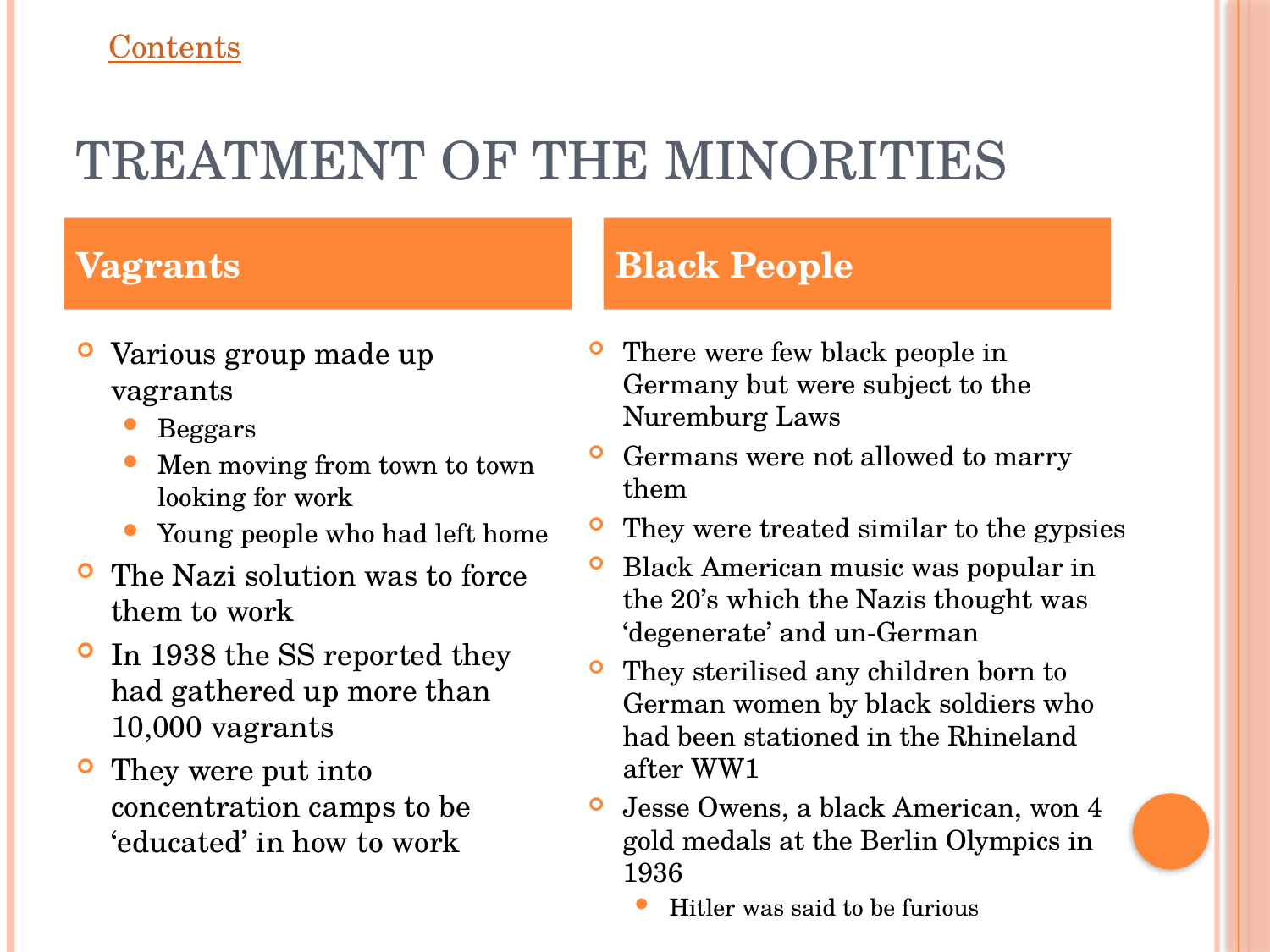

# Treatment of the Minorities
Vagrants
Black People
Various group made up vagrants
Beggars
Men moving from town to town looking for work
Young people who had left home
The Nazi solution was to force them to work
In 1938 the SS reported they had gathered up more than 10,000 vagrants
They were put into concentration camps to be ‘educated’ in how to work
There were few black people in Germany but were subject to the Nuremburg Laws
Germans were not allowed to marry them
They were treated similar to the gypsies
Black American music was popular in the 20’s which the Nazis thought was ‘degenerate’ and un-German
They sterilised any children born to German women by black soldiers who had been stationed in the Rhineland after WW1
Jesse Owens, a black American, won 4 gold medals at the Berlin Olympics in 1936
Hitler was said to be furious